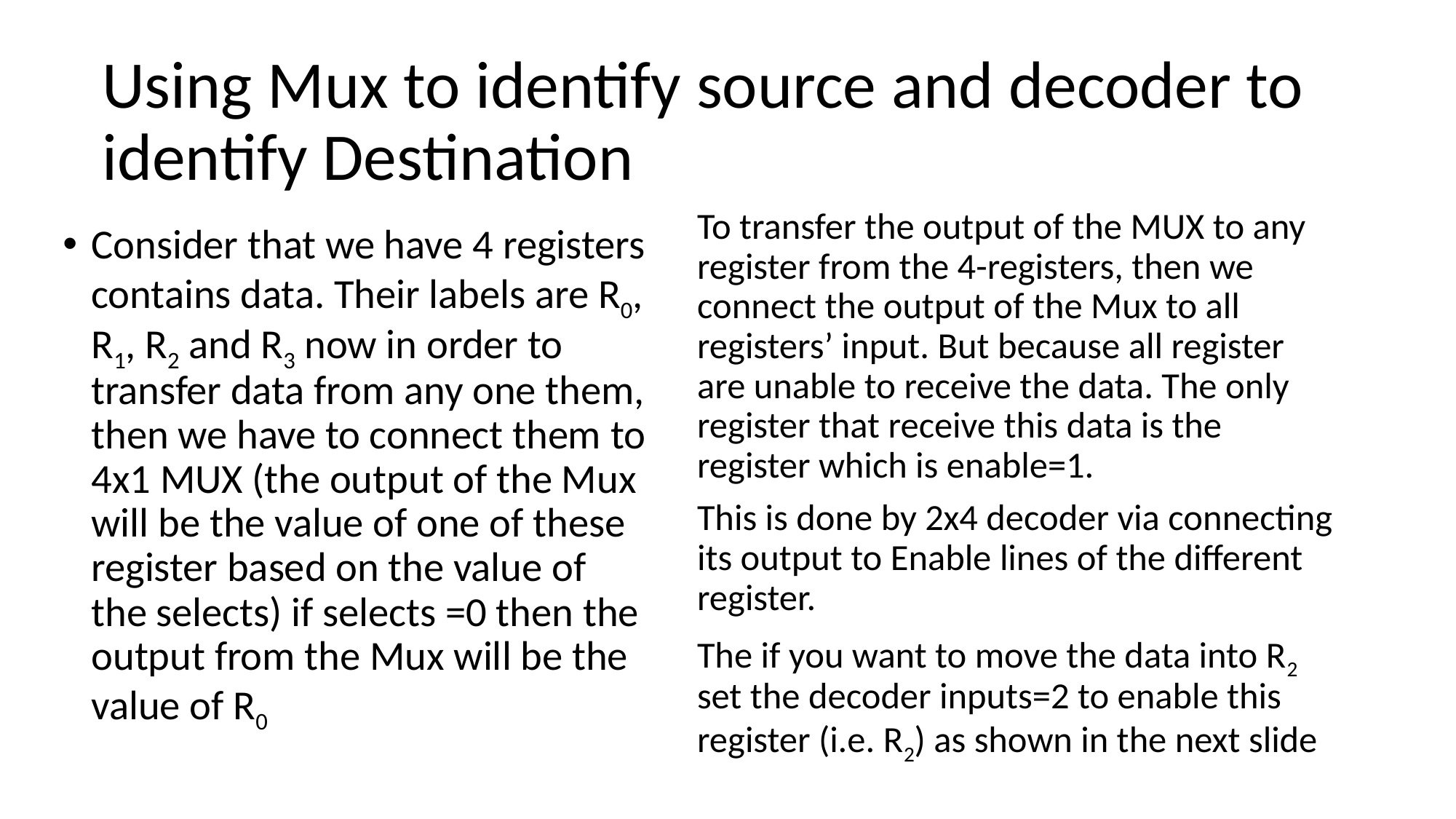

# Using Mux to identify source and decoder to identify Destination
To transfer the output of the MUX to any register from the 4-registers, then we connect the output of the Mux to all registers’ input. But because all register are unable to receive the data. The only register that receive this data is the register which is enable=1.
This is done by 2x4 decoder via connecting its output to Enable lines of the different register.
The if you want to move the data into R2 set the decoder inputs=2 to enable this register (i.e. R2) as shown in the next slide
Consider that we have 4 registers contains data. Their labels are R0, R1, R2 and R3 now in order to transfer data from any one them, then we have to connect them to 4x1 MUX (the output of the Mux will be the value of one of these register based on the value of the selects) if selects =0 then the output from the Mux will be the value of R0